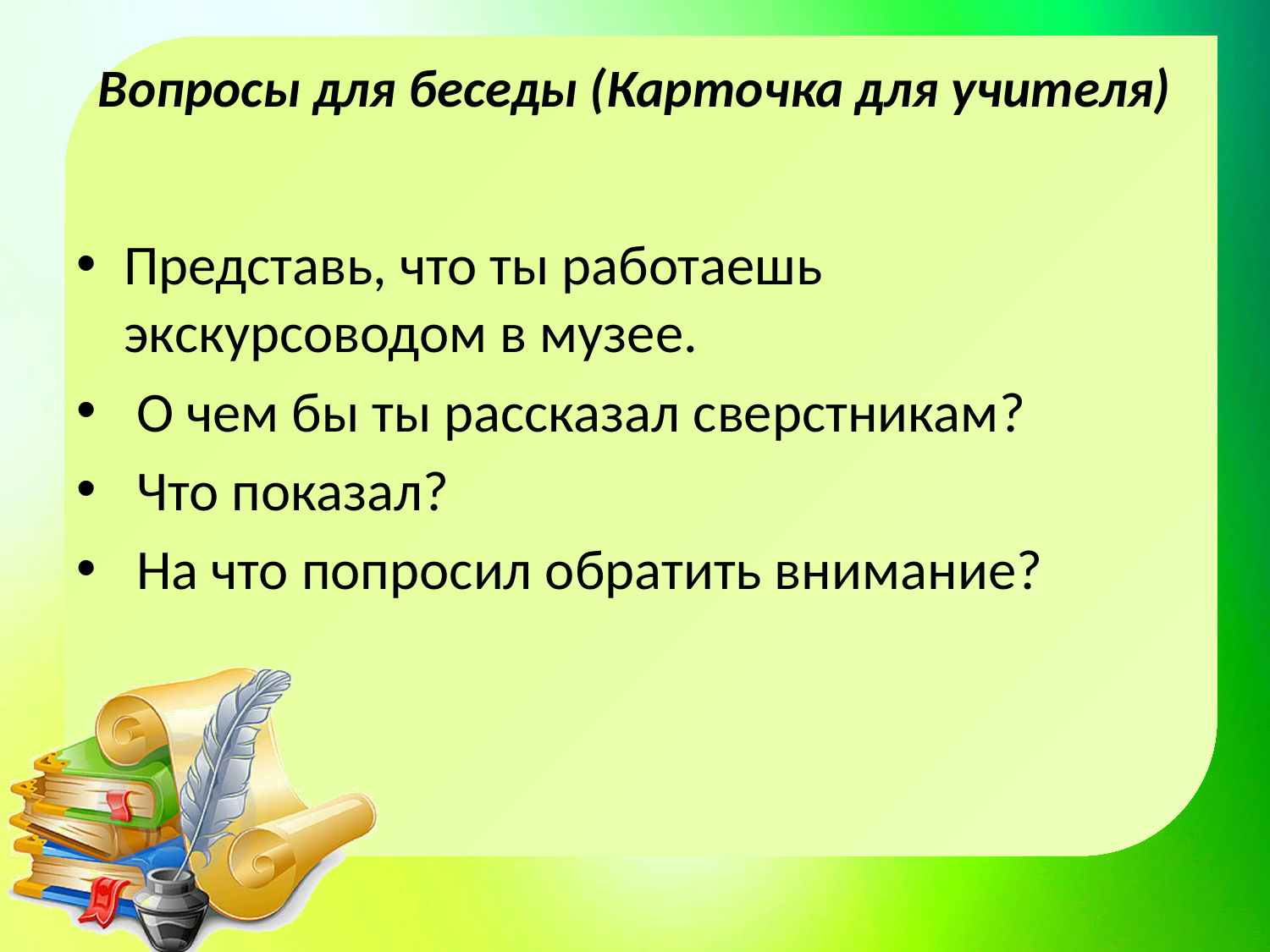

# Вопросы для беседы (Карточка для учителя)
Представь, что ты работаешь экскурсоводом в музее.
 О чем бы ты рассказал сверстникам?
 Что показал?
 На что попросил обратить внимание?